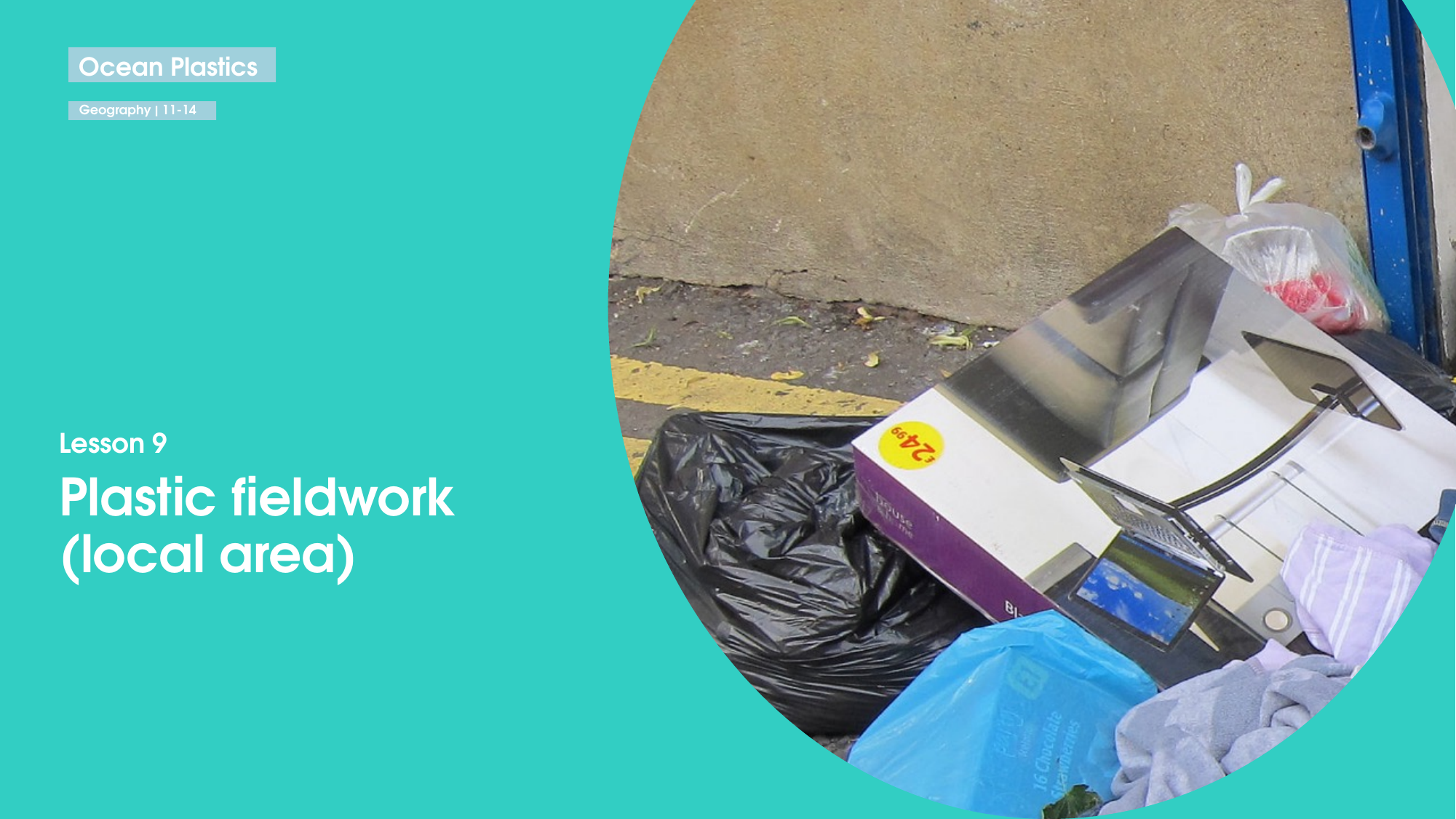

Ocean Plastics
Geography | 11-14
Lesson 9
Plastic fieldwork
(local area)